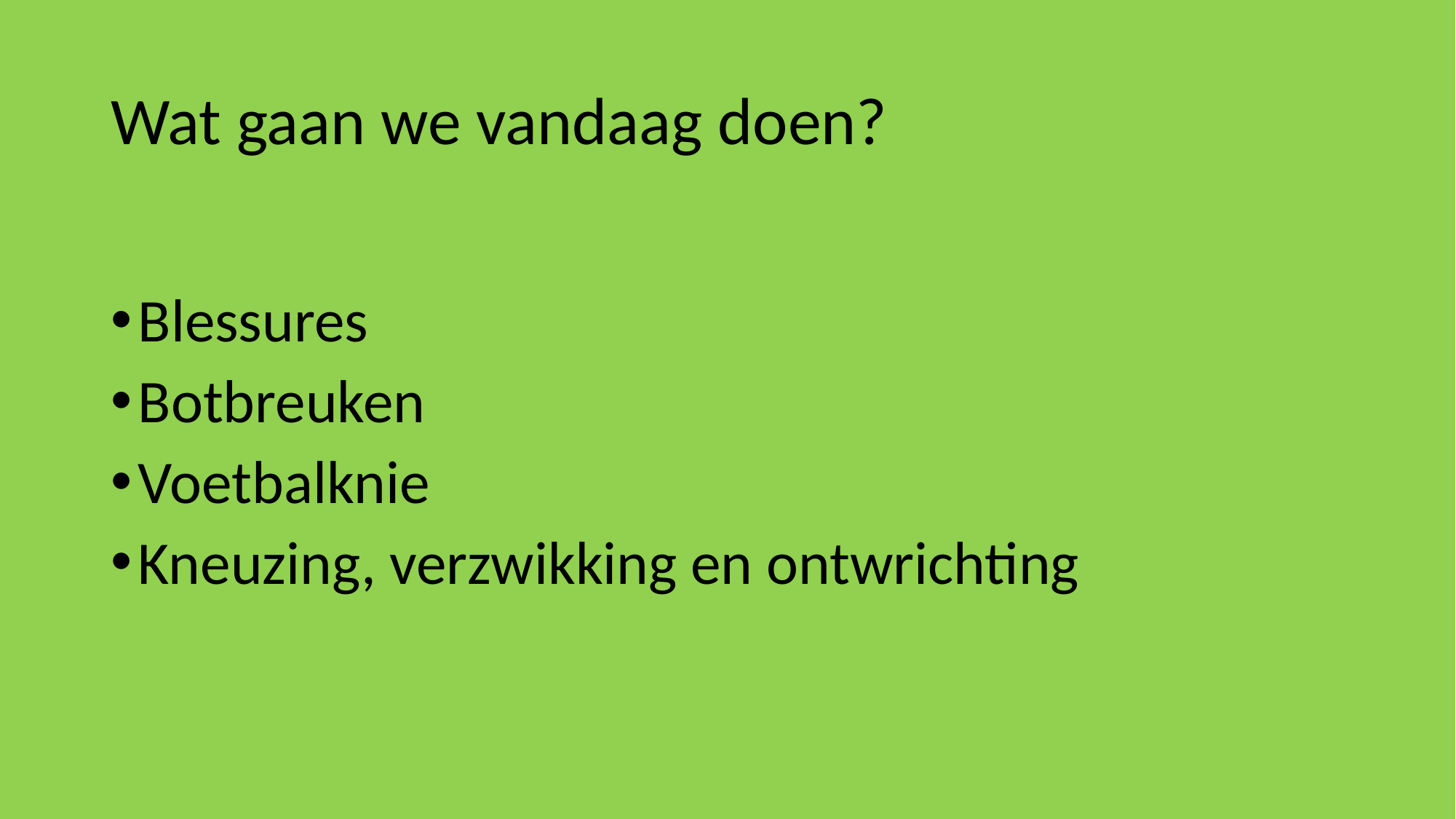

# Wat gaan we vandaag doen?

Blessures
Botbreuken
Voetbalknie
Kneuzing, verzwikking en ontwrichting